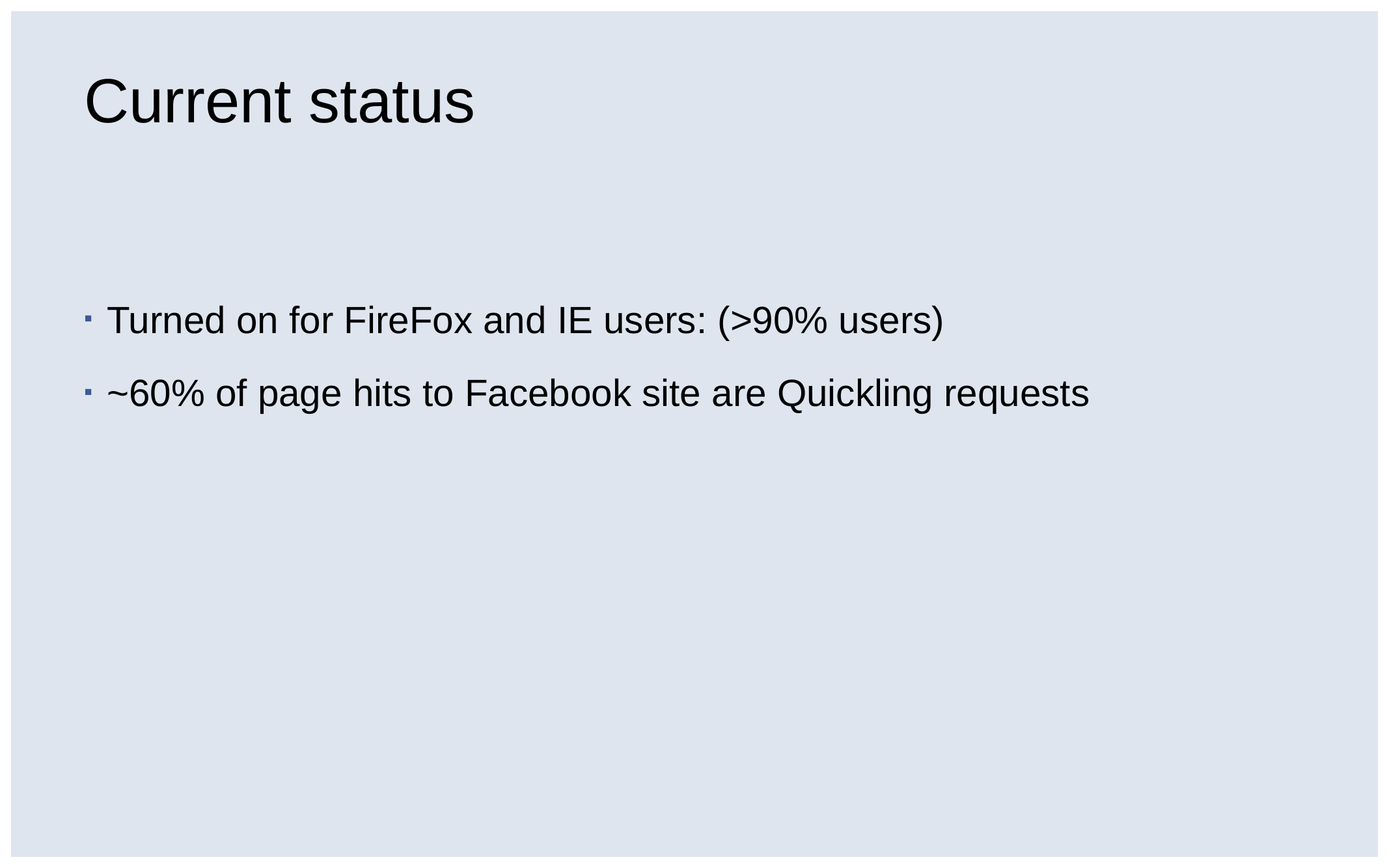

Current status

Turned on for FireFox and IE users: (>90% users)
~60% of page hits to Facebook site are Quickling requests